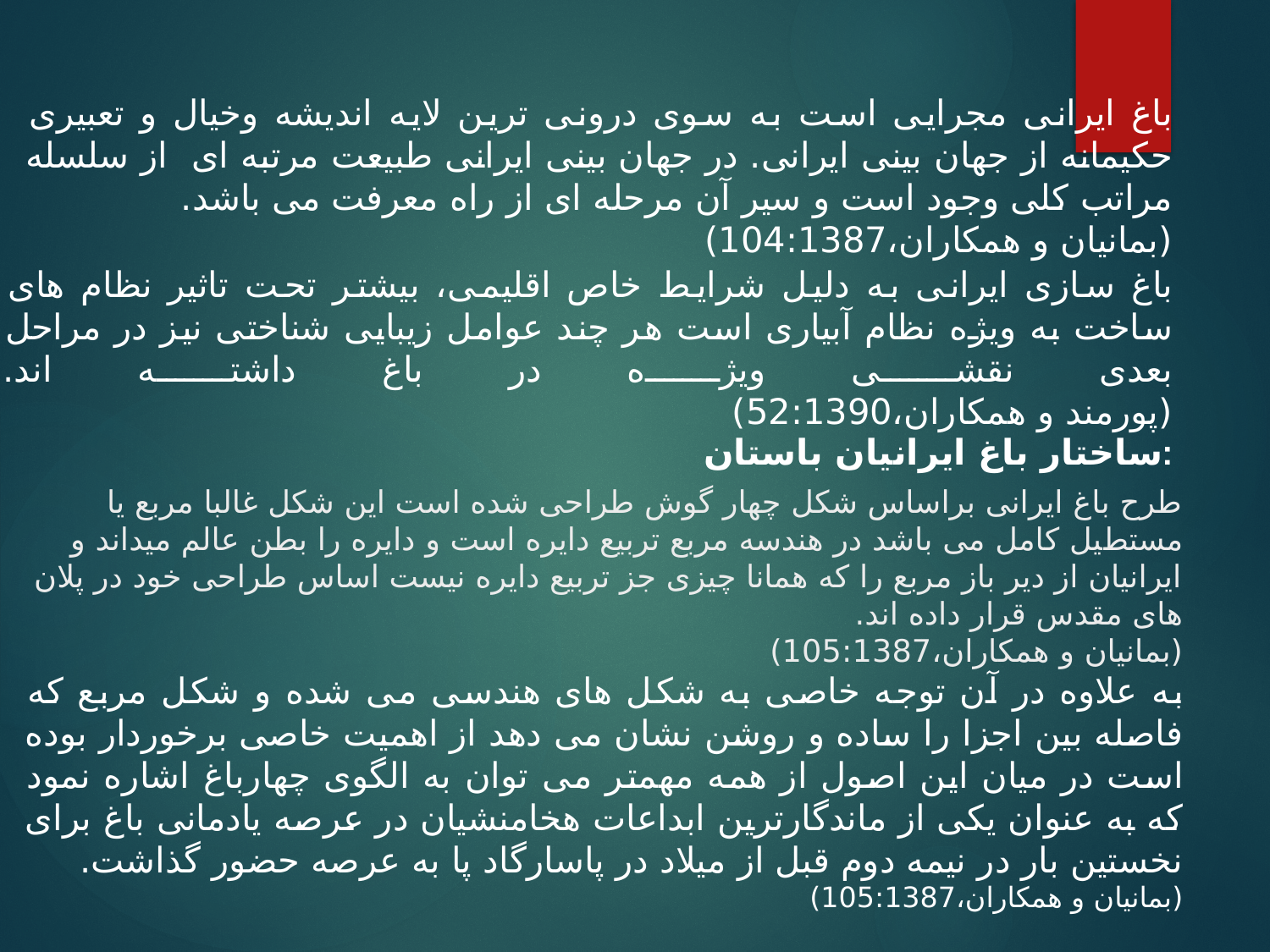

باغ ایرانی مجرایی است به سوی درونی ترین لایه اندیشه وخیال و تعبیری حکیمانه از جهان بینی ایرانی. در جهان بینی ایرانی طبیعت مرتبه ای  از سلسله مراتب کلی وجود است و سیر آن مرحله ای از راه معرفت می باشد.
(بمانیان و همکاران،104:1387)
باغ سازی ایرانی به دلیل شرایط خاص اقلیمی، بیشتر تحت تاثیر نظام های ساخت به ویژه نظام آبیاری است هر چند عوامل زیبایی شناختی نیز در مراحل بعدی نقشی ویژه در باغ داشته اند.
(پورمند و همکاران،52:1390)
ساختار باغ ایرانیان باستان:
# طرح باغ ایرانی براساس شکل چهار گوش طراحی شده است این شکل غالبا مربع یا مستطیل کامل می باشد در هندسه مربع تربیع دایره است و دایره را بطن عالم میداند و ایرانیان از دیر باز مربع را که همانا چیزی جز تربیع دایره نیست اساس طراحی خود در پلان های مقدس قرار داده اند. (بمانیان و همکاران،105:1387)
به علاوه در آن توجه خاصی به شکل های هندسی می شده و شکل مربع که فاصله بین اجزا را ساده و روشن نشان می دهد از اهمیت خاصی برخوردار بوده است در میان این اصول از همه مهمتر می توان به الگوی چهارباغ اشاره نمود که به عنوان یکی از ماندگارترین ابداعات هخامنشیان در عرصه یادمانی باغ برای نخستین بار در نیمه دوم قبل از میلاد در پاسارگاد پا به عرصه حضور گذاشت.
(بمانیان و همکاران،105:1387)